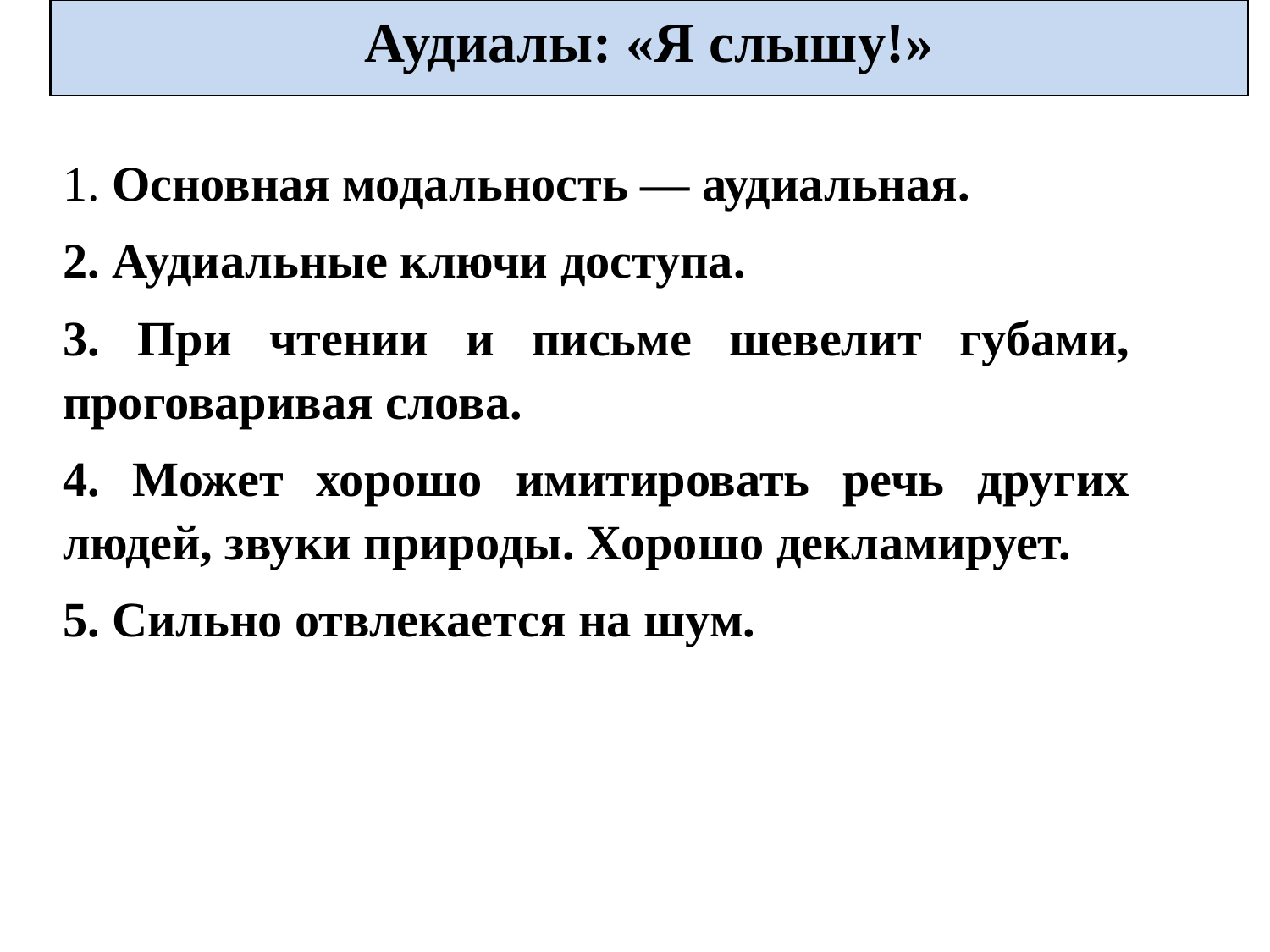

Аудиалы: «Я слышу!»

1. Основная модальность — аудиальная.
2. Аудиальные ключи доступа.
3. При чтении и письме шевелит губами, проговаривая слова.
4. Может хорошо имитировать речь других людей, звуки природы. Хорошо декламирует.
5. Сильно отвлекается на шум.